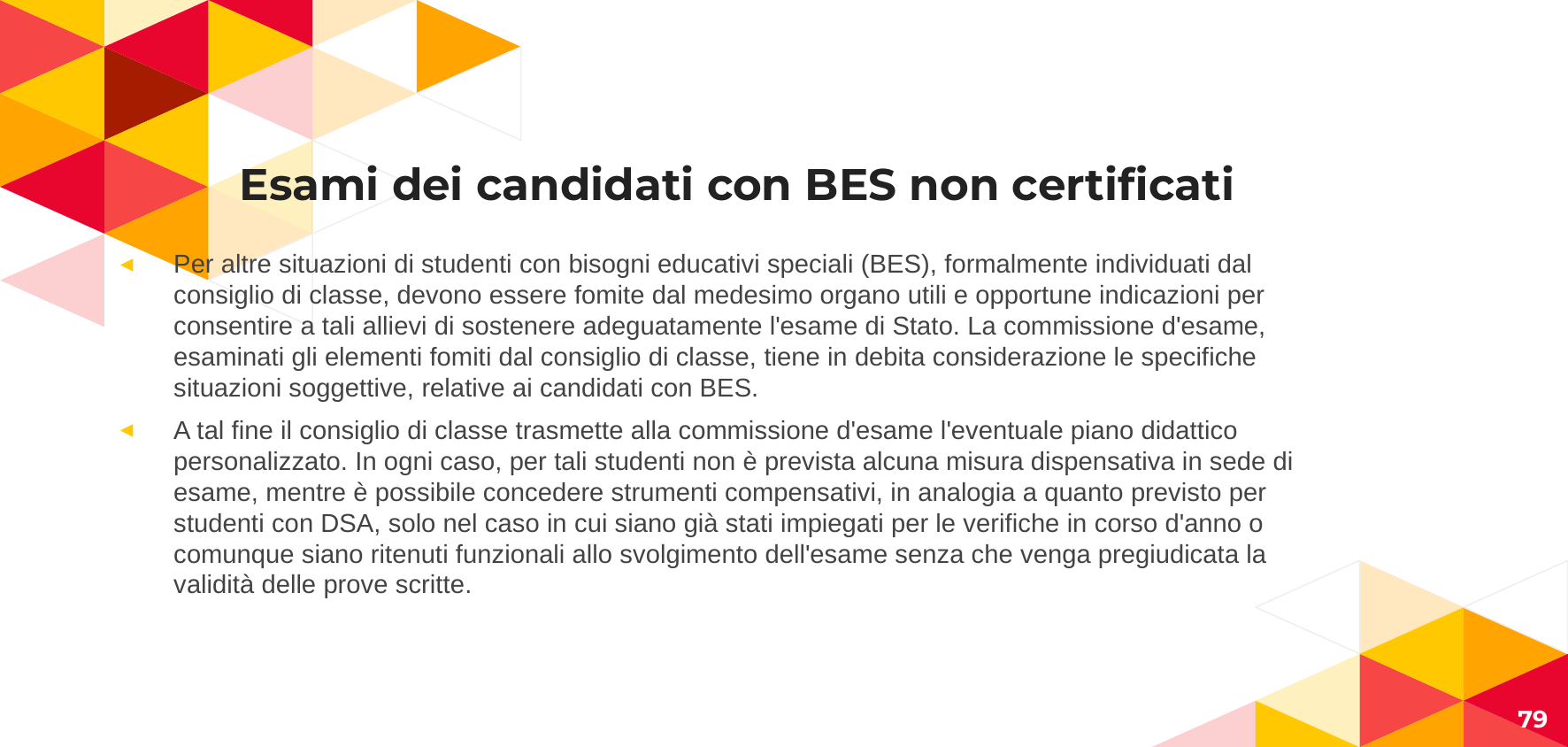

# Esami dei candidati con BES non certificati
Per altre situazioni di studenti con bisogni educativi speciali (BES), formalmente individuati dal consiglio di classe, devono essere fomite dal medesimo organo utili e opportune indicazioni per consentire a tali allievi di sostenere adeguatamente l'esame di Stato. La commissione d'esame, esaminati gli elementi fomiti dal consiglio di classe, tiene in debita considerazione le specifiche situazioni soggettive, relative ai candidati con BES.
A tal fine il consiglio di classe trasmette alla commissione d'esame l'eventuale piano didattico personalizzato. In ogni caso, per tali studenti non è prevista alcuna misura dispensativa in sede di esame, mentre è possibile concedere strumenti compensativi, in analogia a quanto previsto per studenti con DSA, solo nel caso in cui siano già stati impiegati per le verifiche in corso d'anno o comunque siano ritenuti funzionali allo svolgimento dell'esame senza che venga pregiudicata la validità delle prove scritte.

79